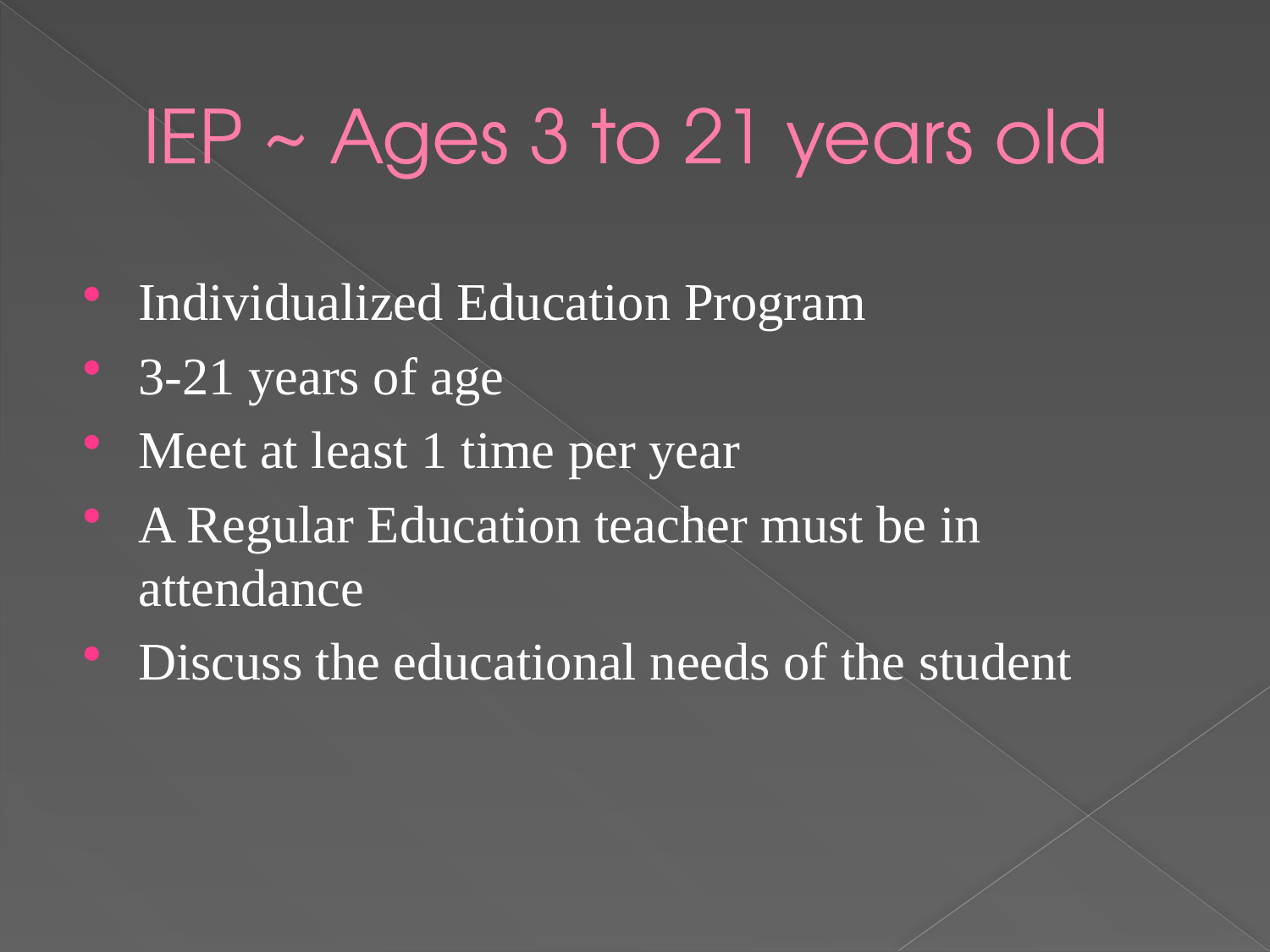

# IEP ~ Ages 3 to 21 years old
Individualized Education Program
3-21 years of age
Meet at least 1 time per year
A Regular Education teacher must be in attendance
Discuss the educational needs of the student